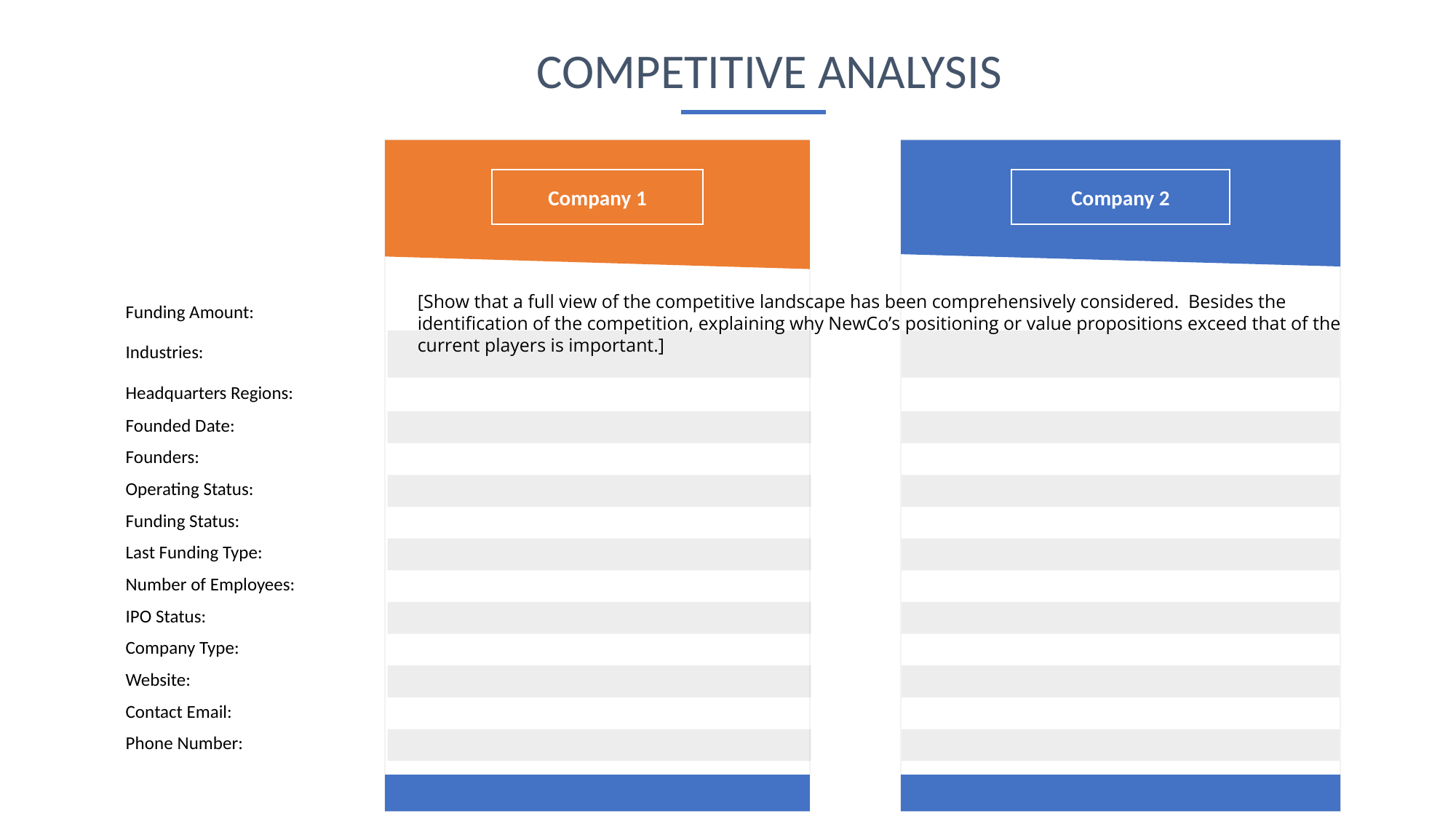

COMPETITIVE ANALYSIS

Company 1

Company 2

| Funding Amount: |  |  |  |
| --- | --- | --- | --- |
| Industries: |  |  |  |
| Headquarters Regions: |  |  |  |
| Founded Date: |  |  |  |
| Founders: |  |  |  |
| Operating Status: |  |  |  |
| Funding Status: |  |  |  |
| Last Funding Type: |  |  |  |
| Number of Employees: |  |  |  |
| IPO Status: |  |  |  |
| Company Type: |  |  |  |
| Website: |  |  |  |
| Contact Email: |  |  |  |
| Phone Number: |  |  |  |
[Show that a full view of the competitive landscape has been comprehensively considered.  Besides the identification of the competition, explaining why NewCo’s positioning or value propositions exceed that of the current players is important.]